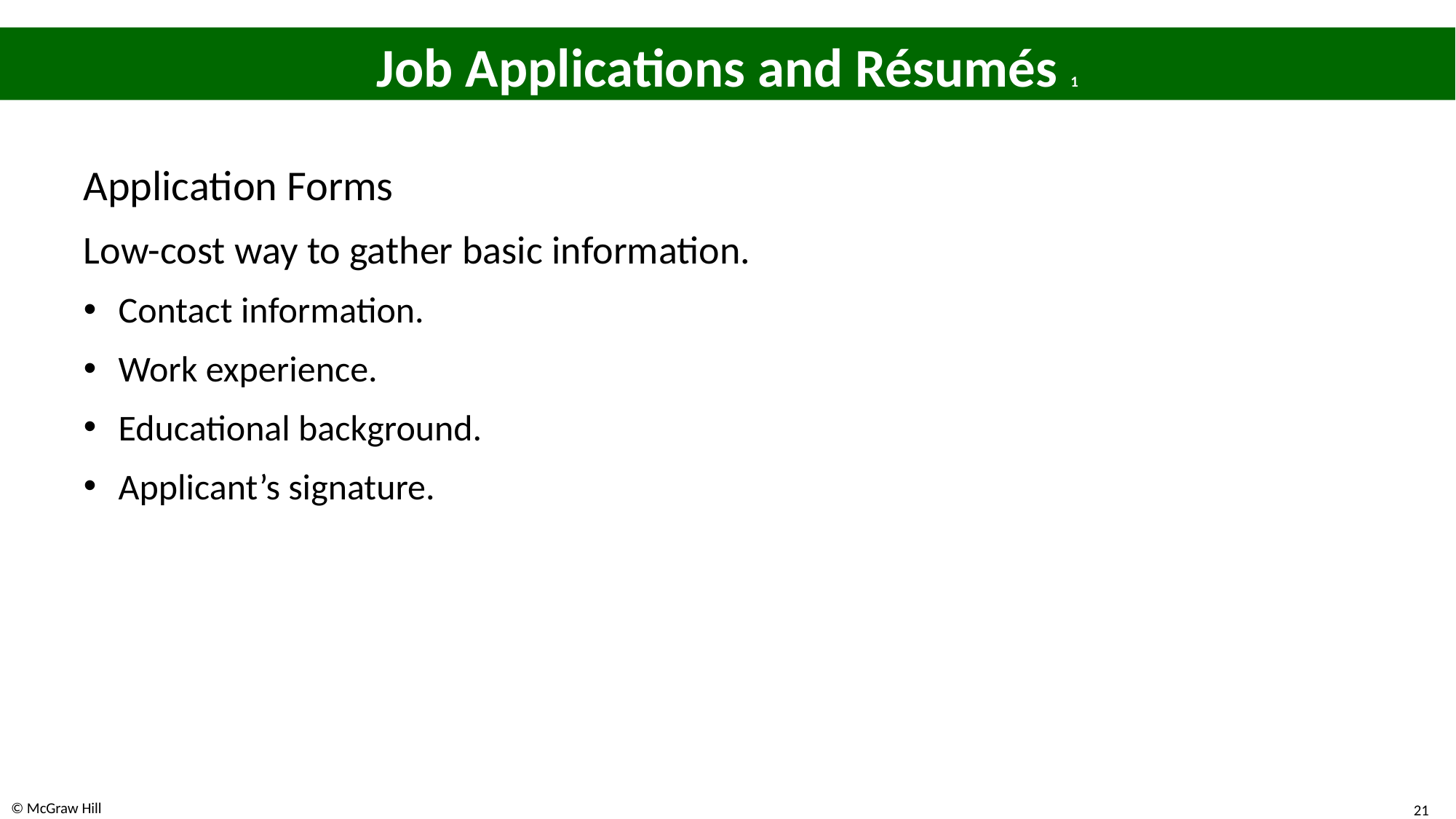

# Job Applications and Résumés 1
Application Forms
Low-cost way to gather basic information.
Contact information.
Work experience.
Educational background.
Applicant’s signature.